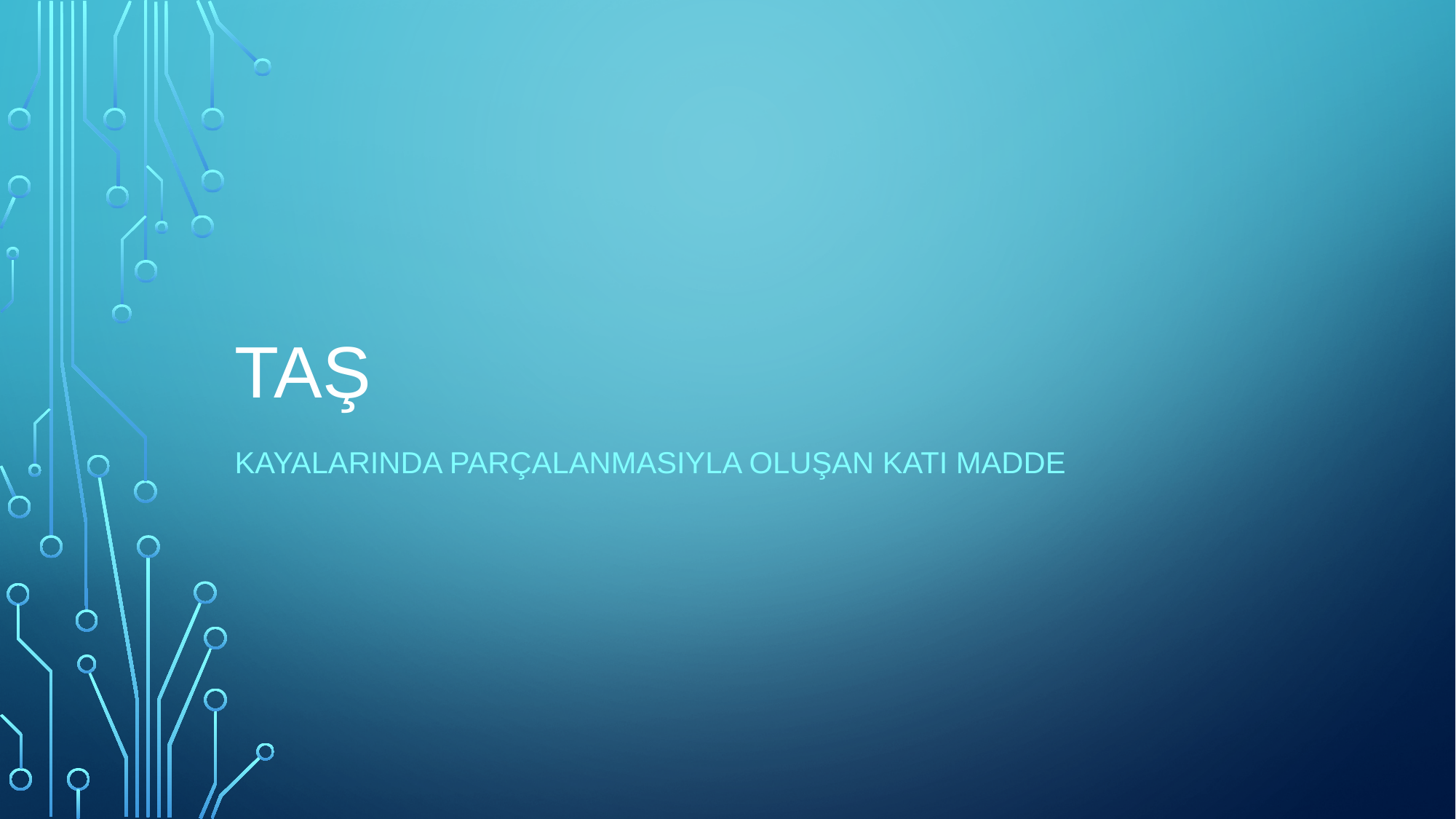

# taş
Kayalarında parçalanmasıyla oluşan katı madde